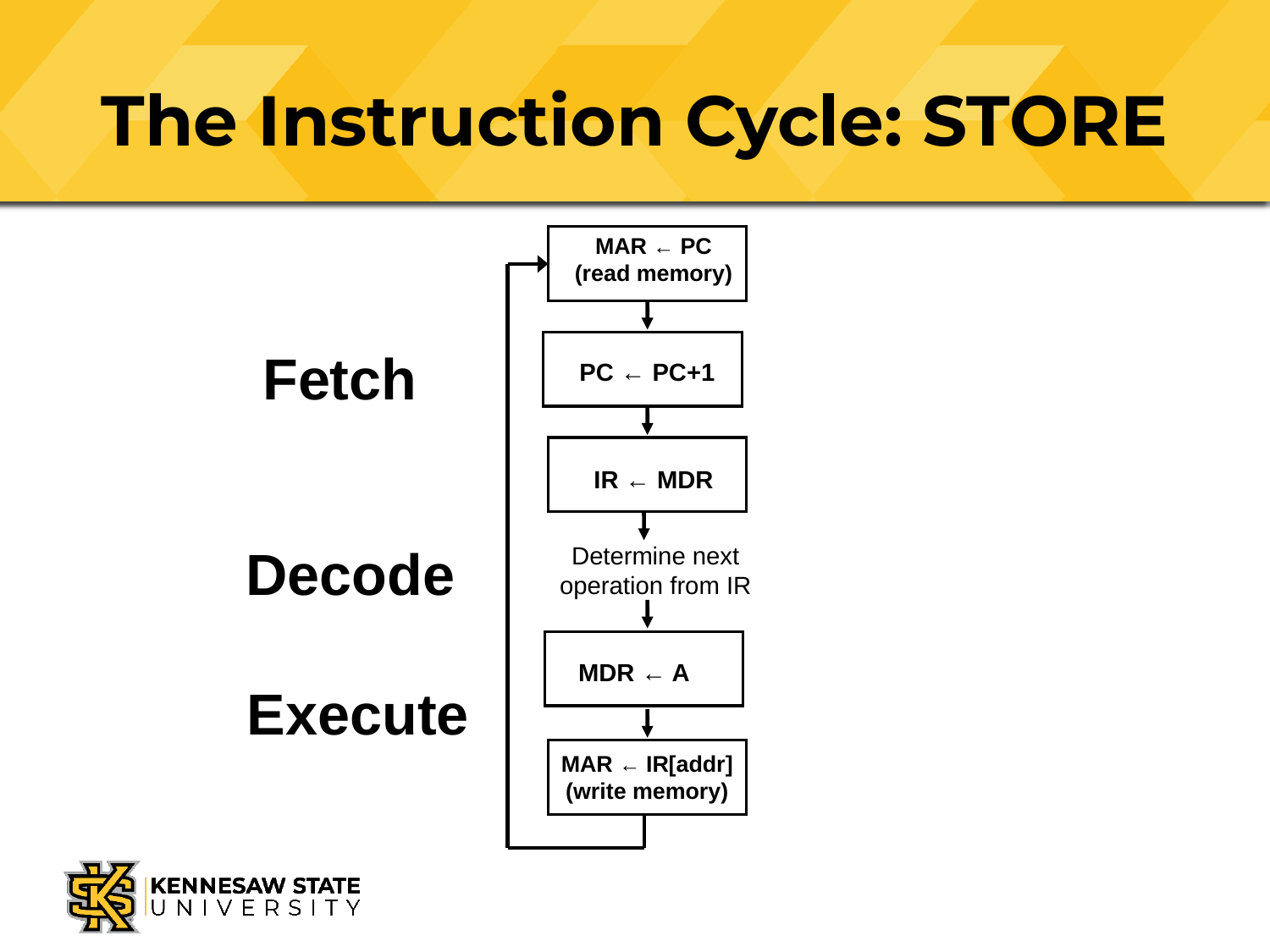

# The Instruction Cycle: STORE
MAR ← PC
(read memory)

Fetch
PC ← PC+1

IR ← MDR

Decode
Determine next operation from IR

MDR ← A
Execute

MAR ← IR[addr]
(write memory)